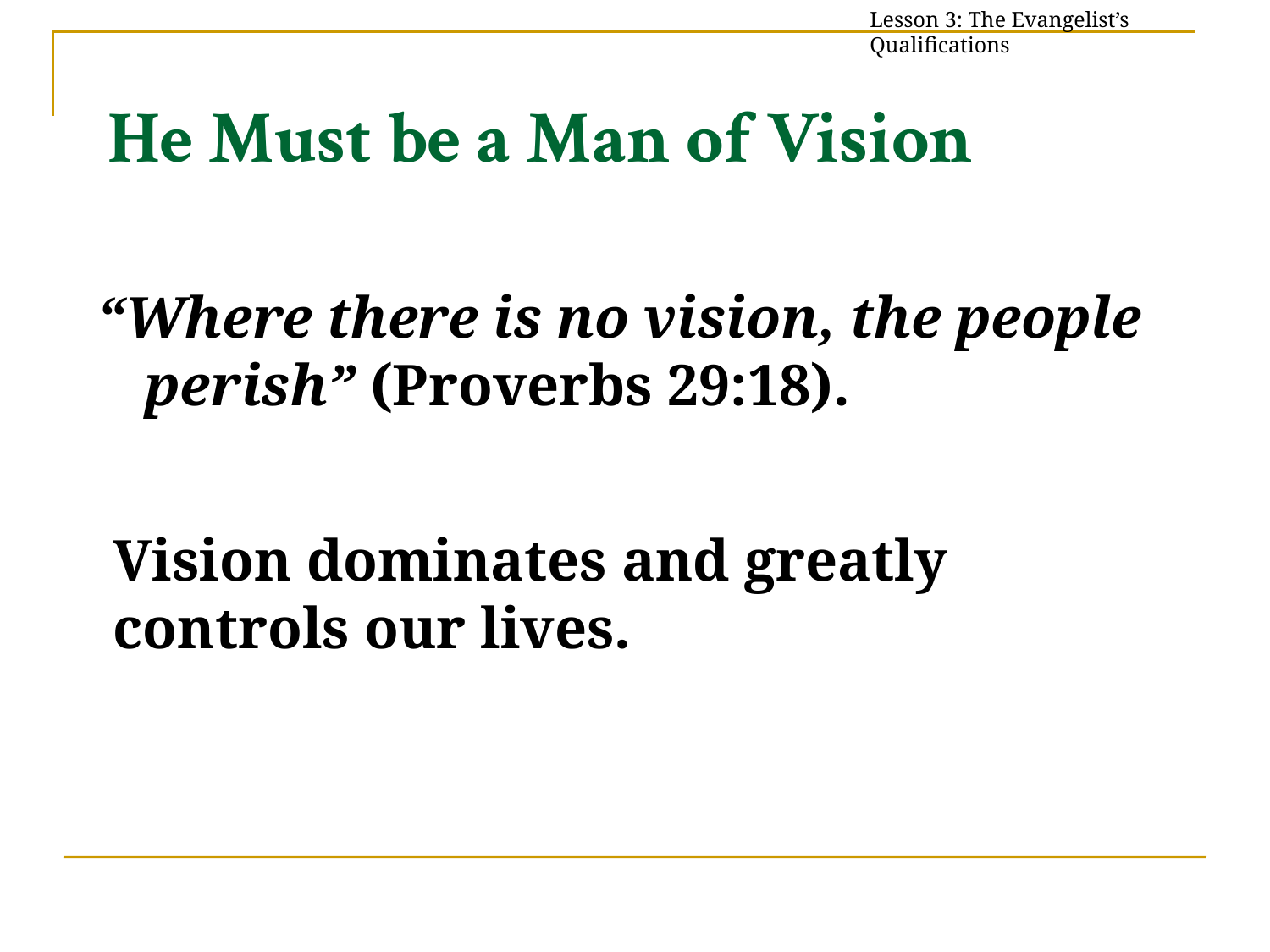

Lesson 3: The Evangelist’s Qualifications
He Must be a Man of Vision
“Where there is no vision, the people perish” (Proverbs 29:18).
	Vision dominates and greatly controls our lives.